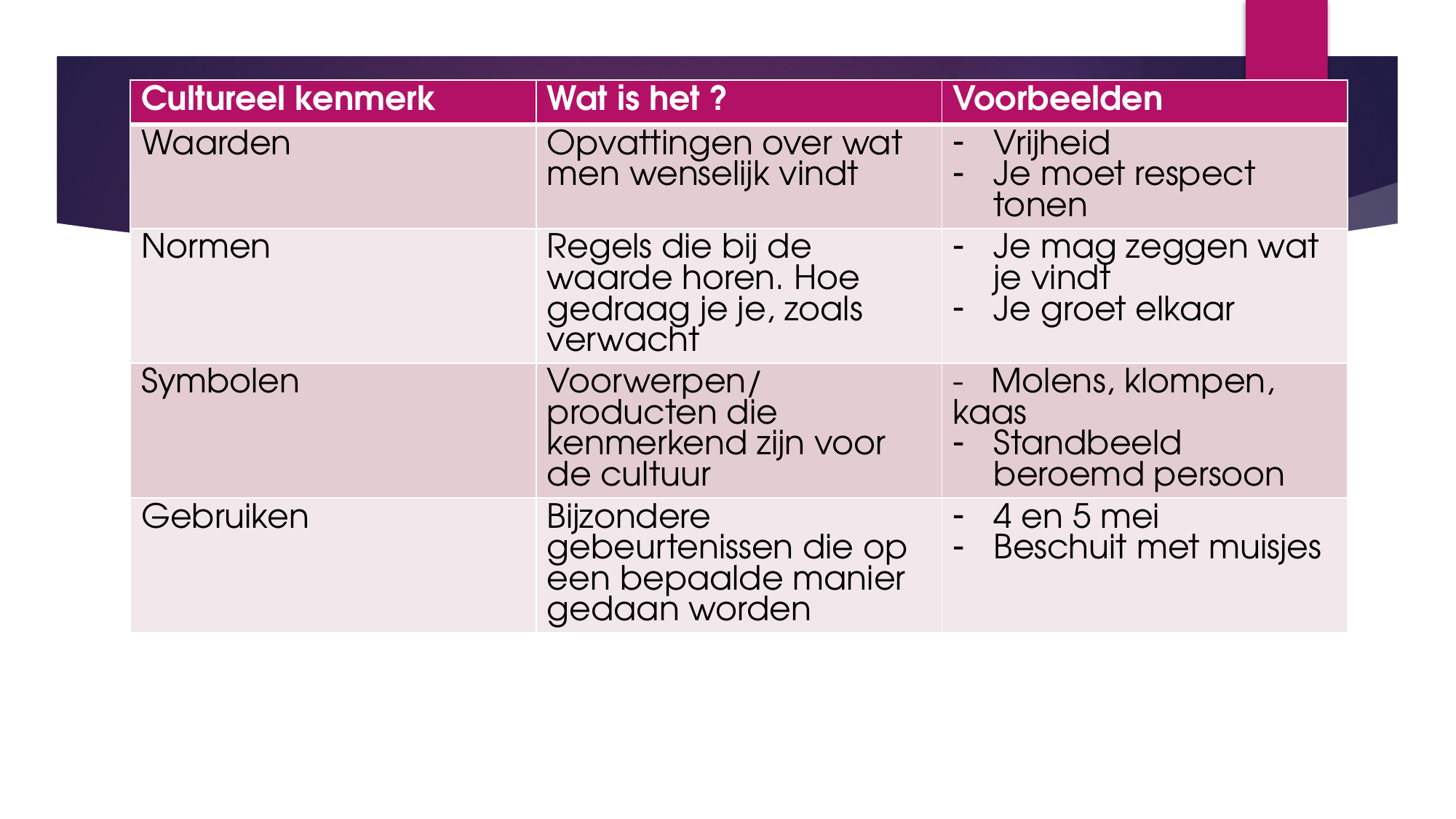

| Cultureel kenmerk | Wat is het ? | Voorbeelden |
| --- | --- | --- |
| Waarden | Opvattingen over wat men wenselijk vindt | Vrijheid Je moet respect tonen |
| Normen | Regels die bij de waarde horen. Hoe gedraag je je, zoals verwacht | Je mag zeggen wat je vindt Je groet elkaar |
| Symbolen | Voorwerpen/producten die kenmerkend zijn voor de cultuur | -   Molens, klompen, kaas Standbeeld beroemd persoon |
| Gebruiken | Bijzondere gebeurtenissen die op een bepaalde manier gedaan worden | 4 en 5 mei Beschuit met muisjes |